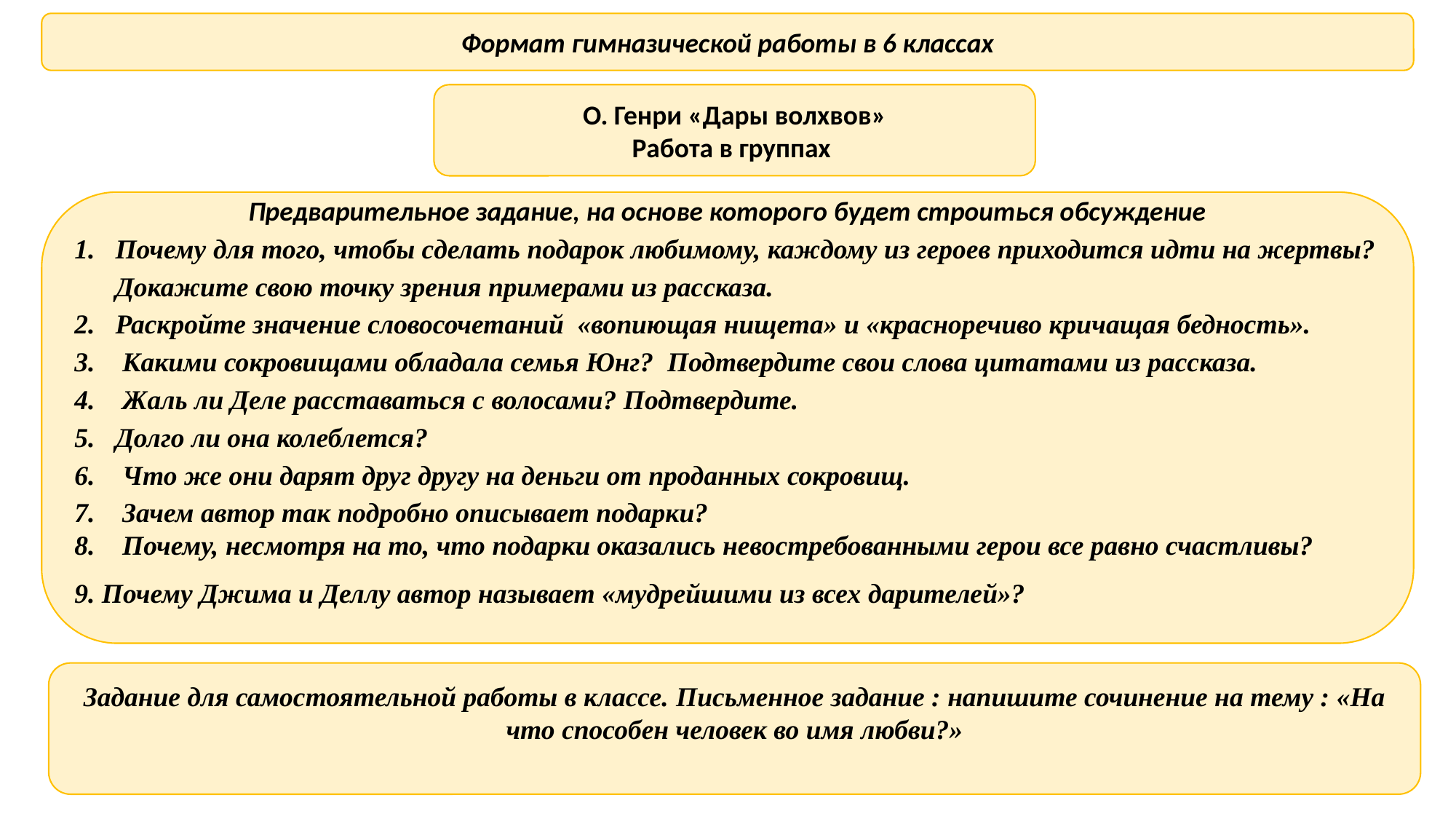

Формат гимназической работы в 6 классах
О. Генри «Дары волхвов»
Работа в группах
Предварительное задание, на основе которого будет строиться обсуждение
Почему для того, чтобы сделать подарок любимому, каждому из героев приходится идти на жертвы? Докажите свою точку зрения примерами из рассказа.
Раскройте значение словосочетаний  «вопиющая нищета» и «красноречиво кричащая бедность».
 Какими сокровищами обладала семья Юнг?  Подтвердите свои слова цитатами из рассказа.
 Жаль ли Деле расставаться с волосами? Подтвердите.
Долго ли она колеблется?
 Что же они дарят друг другу на деньги от проданных сокровищ.
 Зачем автор так подробно описывает подарки?
 Почему, несмотря на то, что подарки оказались невостребованными герои все равно счастливы?
9. Почему Джима и Деллу автор называет «мудрейшими из всех дарителей»?

Задание для самостоятельной работы в классе. Письменное задание : напишите сочинение на тему : «На что способен человек во имя любви?»